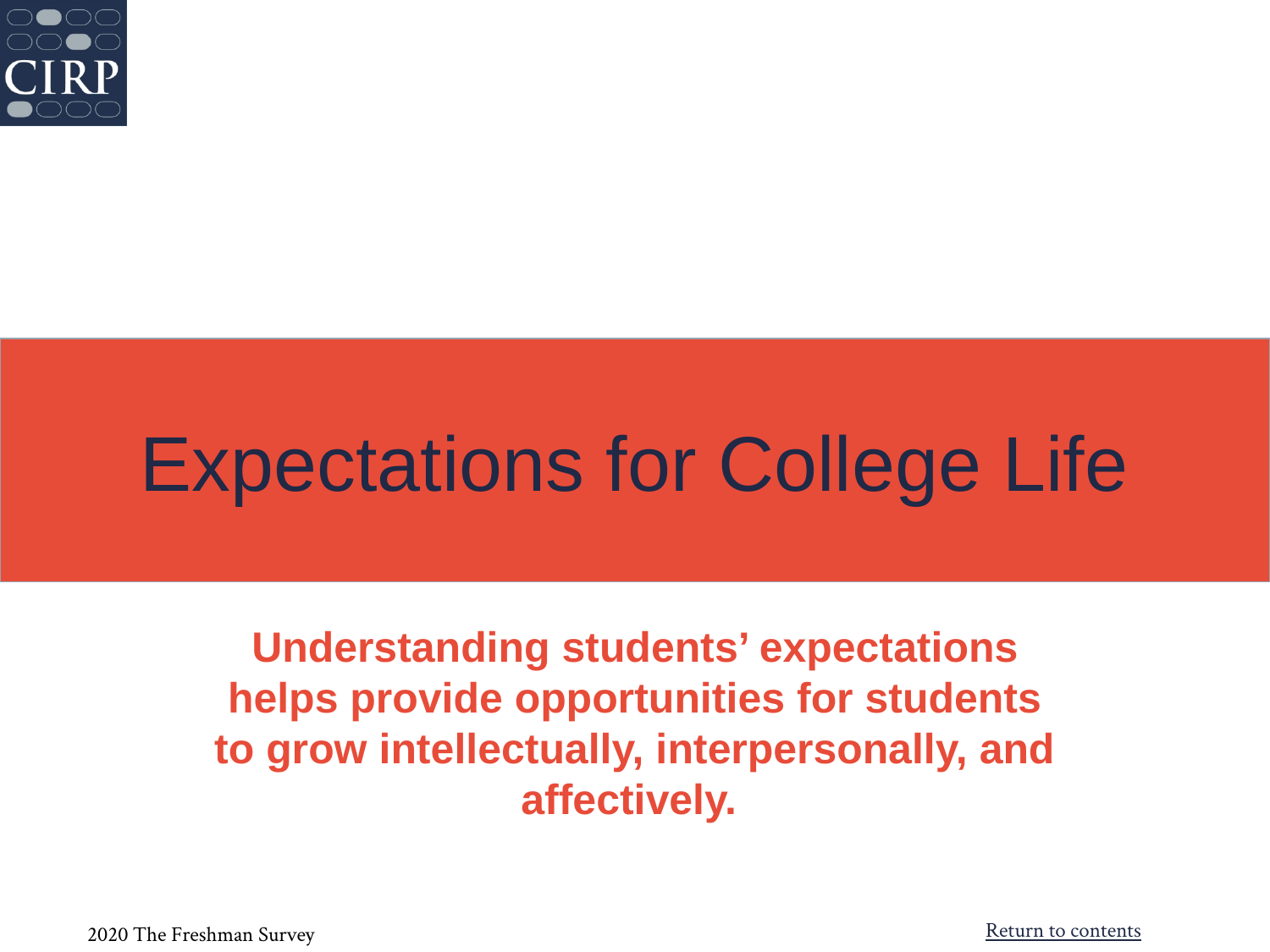

Expectations for College Life
Understanding students’ expectations helps provide opportunities for students to grow intellectually, interpersonally, and affectively.
2020 The Freshman Survey
Return to contents